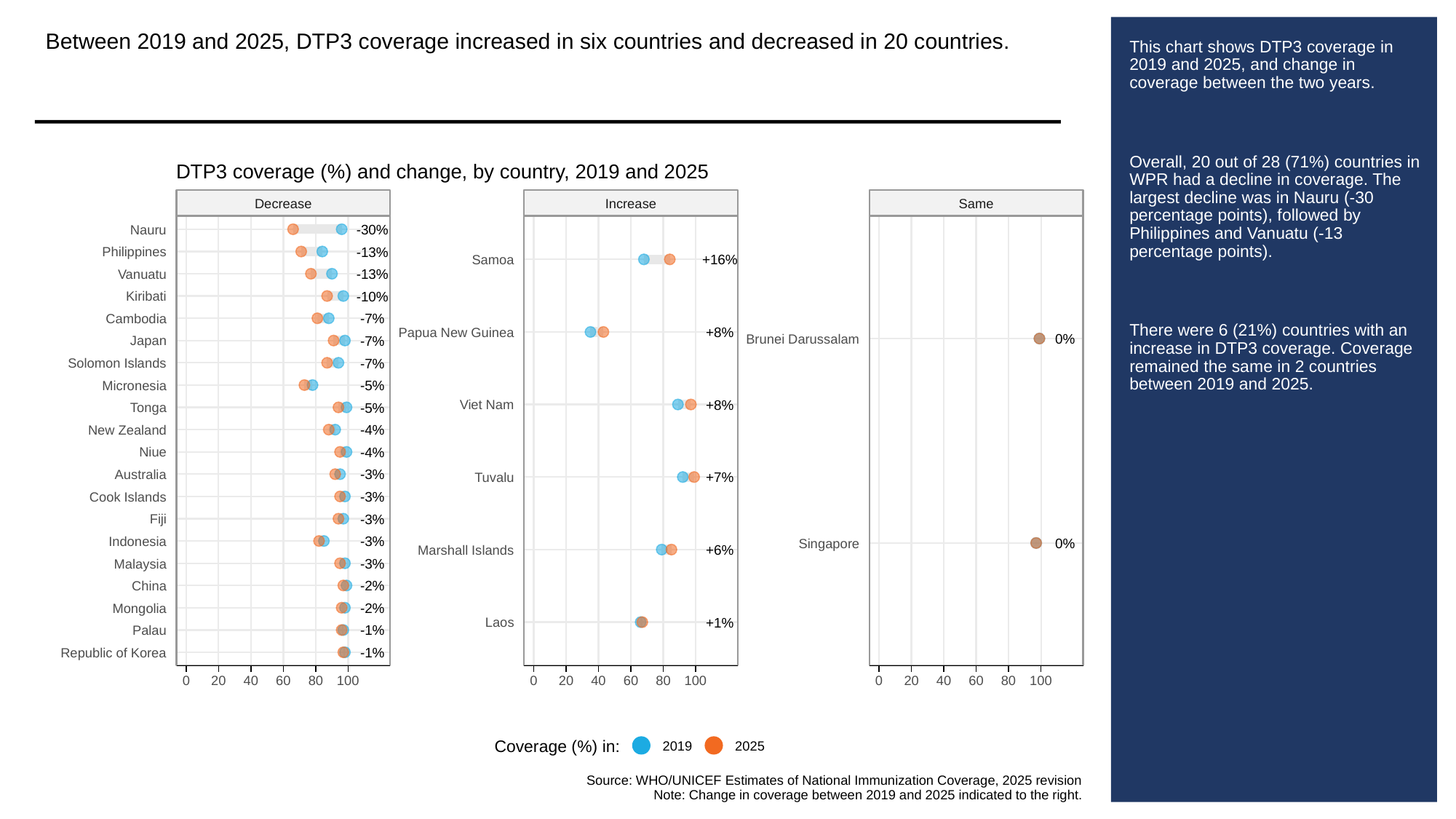

Between 2019 and 2025, DTP3 coverage increased in six countries and decreased in 20 countries.
# This chart shows DTP3 coverage in 2019 and 2025, and change in coverage between the two years.

Overall, 20 out of 28 (71%) countries in WPR had a decline in coverage. The largest decline was in Nauru (-30 percentage points), followed by Philippines and Vanuatu (-13 percentage points).

There were 6 (21%) countries with an increase in DTP3 coverage. Coverage remained the same in 2 countries between 2019 and 2025.

DTP3 coverage (%) and change, by country, 2019 and 2025

Decrease
Increase
Same

-30%
Nauru

-13%
Philippines

+16%
Samoa

-13%
Vanuatu

-10%
Kiribati

-7%
Cambodia

+8%
Papua New Guinea

0%
Brunei Darussalam

-7%
Japan

-7%
Solomon Islands

-5%
Micronesia

+8%
Viet Nam

-5%
Tonga

-4%
New Zealand

-4%
Niue

-3%
Australia

+7%
Tuvalu

-3%
Cook Islands

-3%
Fiji

-3%
Indonesia

0%
Singapore

+6%
Marshall Islands

-3%
Malaysia

-2%
China

-2%
Mongolia

+1%
Laos

-1%
Palau

-1%
Republic of Korea

0
20
40
60
80
100
0
20
40
60
80
100
0
20
40
60
80
100

Coverage (%) in:
2019
2025
Source: WHO/UNICEF Estimates of National Immunization Coverage, 2025 revision
Note: Change in coverage between 2019 and 2025 indicated to the right.